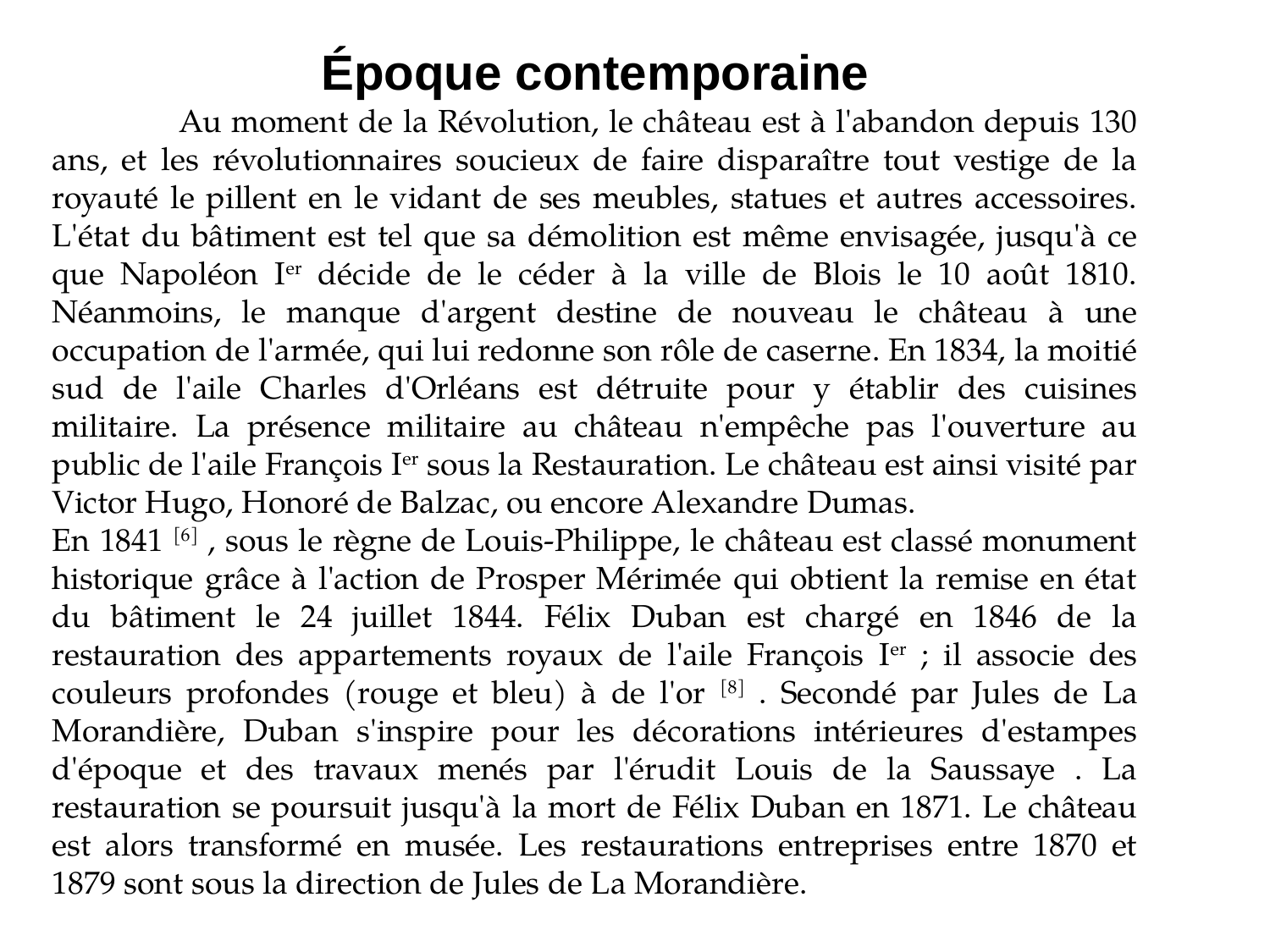

Époque contemporaine
	Au moment de la Révolution, le château est à l'abandon depuis 130 ans, et les révolutionnaires soucieux de faire disparaître tout vestige de la royauté le pillent en le vidant de ses meubles, statues et autres accessoires. L'état du bâtiment est tel que sa démolition est même envisagée, jusqu'à ce que Napoléon Ier décide de le céder à la ville de Blois le 10 août 1810. Néanmoins, le manque d'argent destine de nouveau le château à une occupation de l'armée, qui lui redonne son rôle de caserne. En 1834, la moitié sud de l'aile Charles d'Orléans est détruite pour y établir des cuisines militaire. La présence militaire au château n'empêche pas l'ouverture au public de l'aile François Ier sous la Restauration. Le château est ainsi visité par Victor Hugo, Honoré de Balzac, ou encore Alexandre Dumas.
En 1841 [6] , sous le règne de Louis-Philippe, le château est classé monument historique grâce à l'action de Prosper Mérimée qui obtient la remise en état du bâtiment le 24 juillet 1844. Félix Duban est chargé en 1846 de la restauration des appartements royaux de l'aile François Ier ; il associe des couleurs profondes (rouge et bleu) à de l'or [8] . Secondé par Jules de La Morandière, Duban s'inspire pour les décorations intérieures d'estampes d'époque et des travaux menés par l'érudit Louis de la Saussaye . La restauration se poursuit jusqu'à la mort de Félix Duban en 1871. Le château est alors transformé en musée. Les restaurations entreprises entre 1870 et 1879 sont sous la direction de Jules de La Morandière.